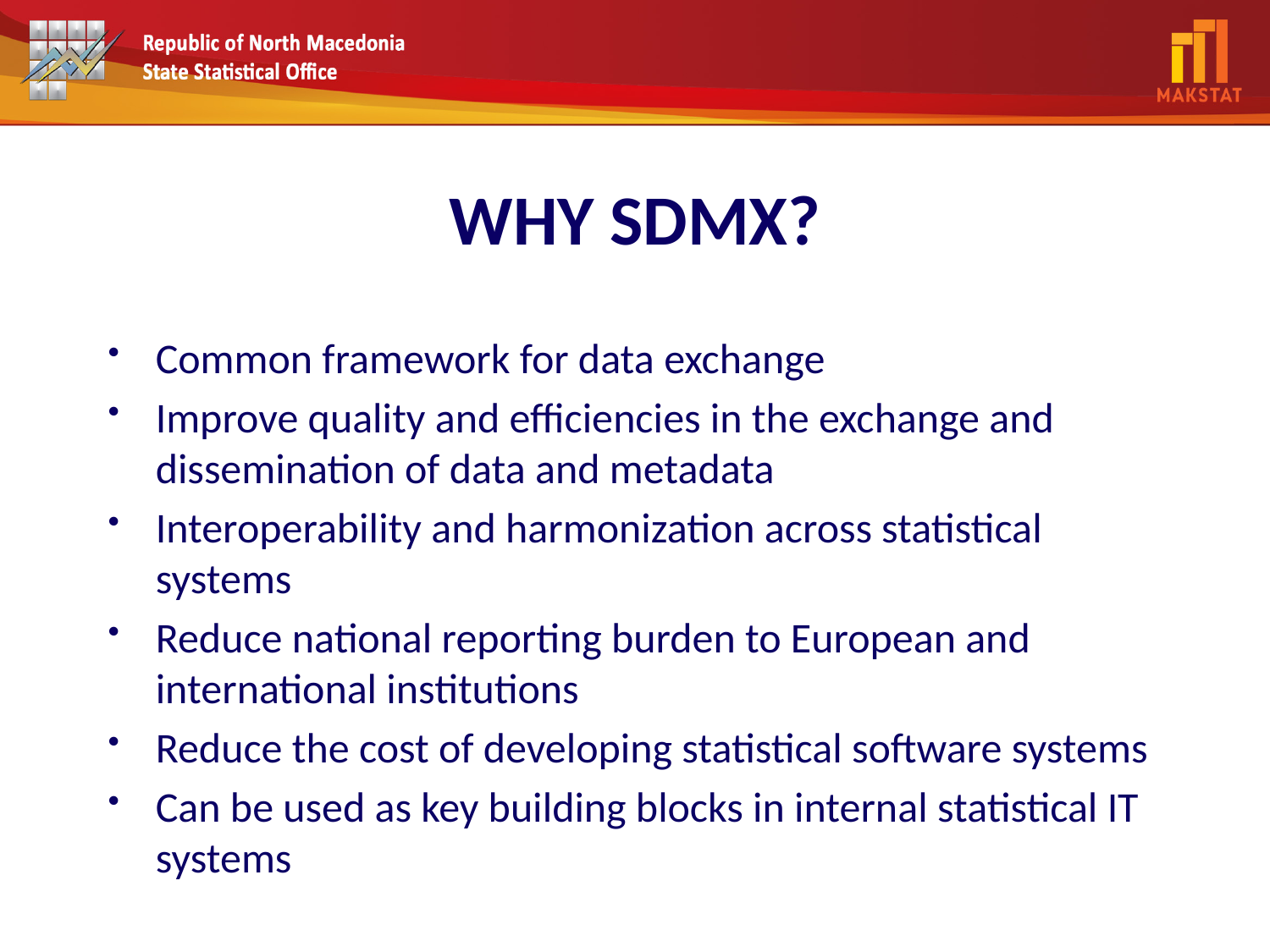

# WHY SDMX?
Common framework for data exchange
Improve quality and efficiencies in the exchange and dissemination of data and metadata
Interoperability and harmonization across statistical systems
Reduce national reporting burden to European and international institutions
Reduce the cost of developing statistical software systems
Can be used as key building blocks in internal statistical IT systems